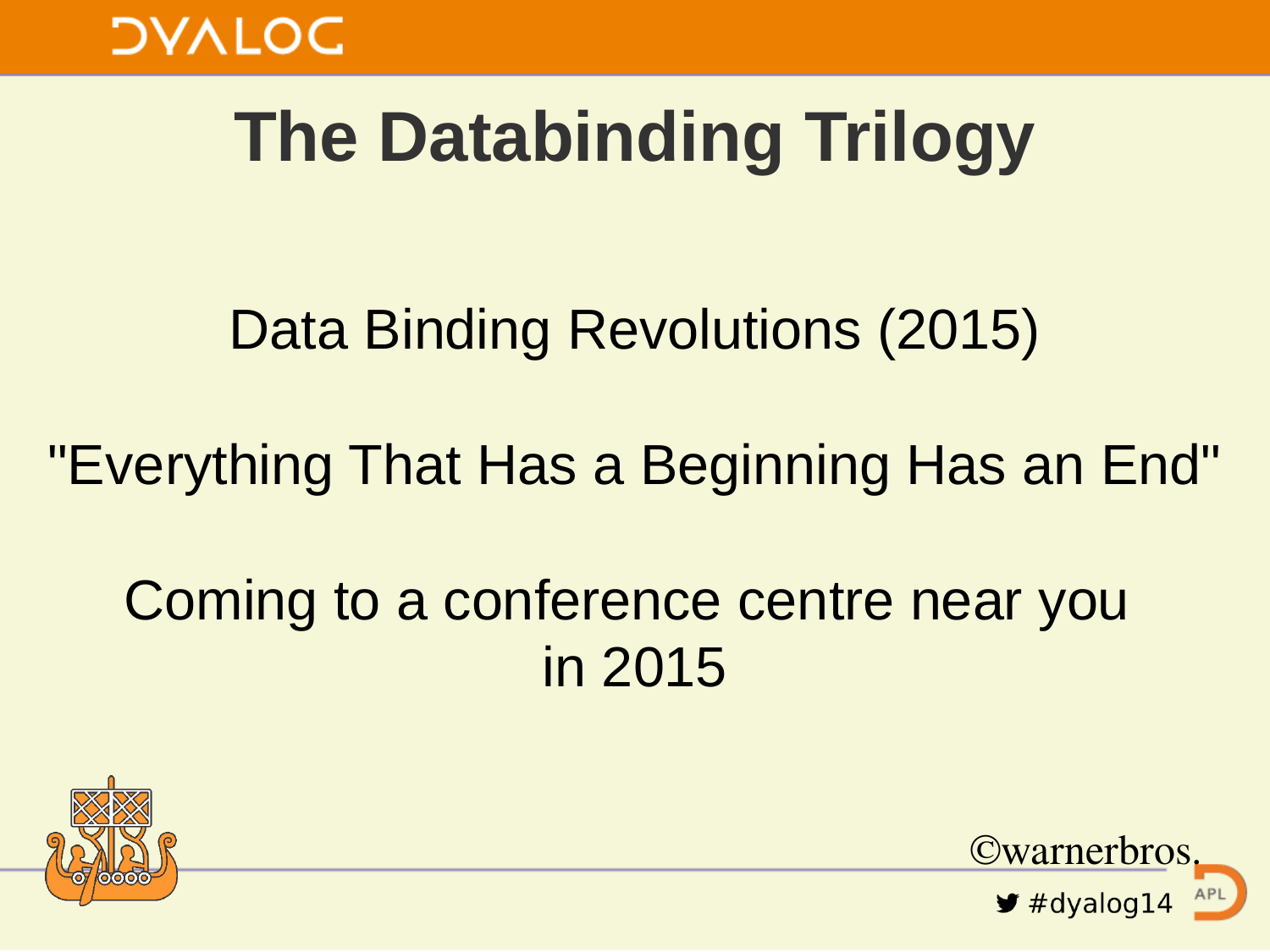

# The Databinding Trilogy
Data Binding Revolutions (2015)

"Everything That Has a Beginning Has an End"

Coming to a conference centre near you
in 2015
©warnerbros.